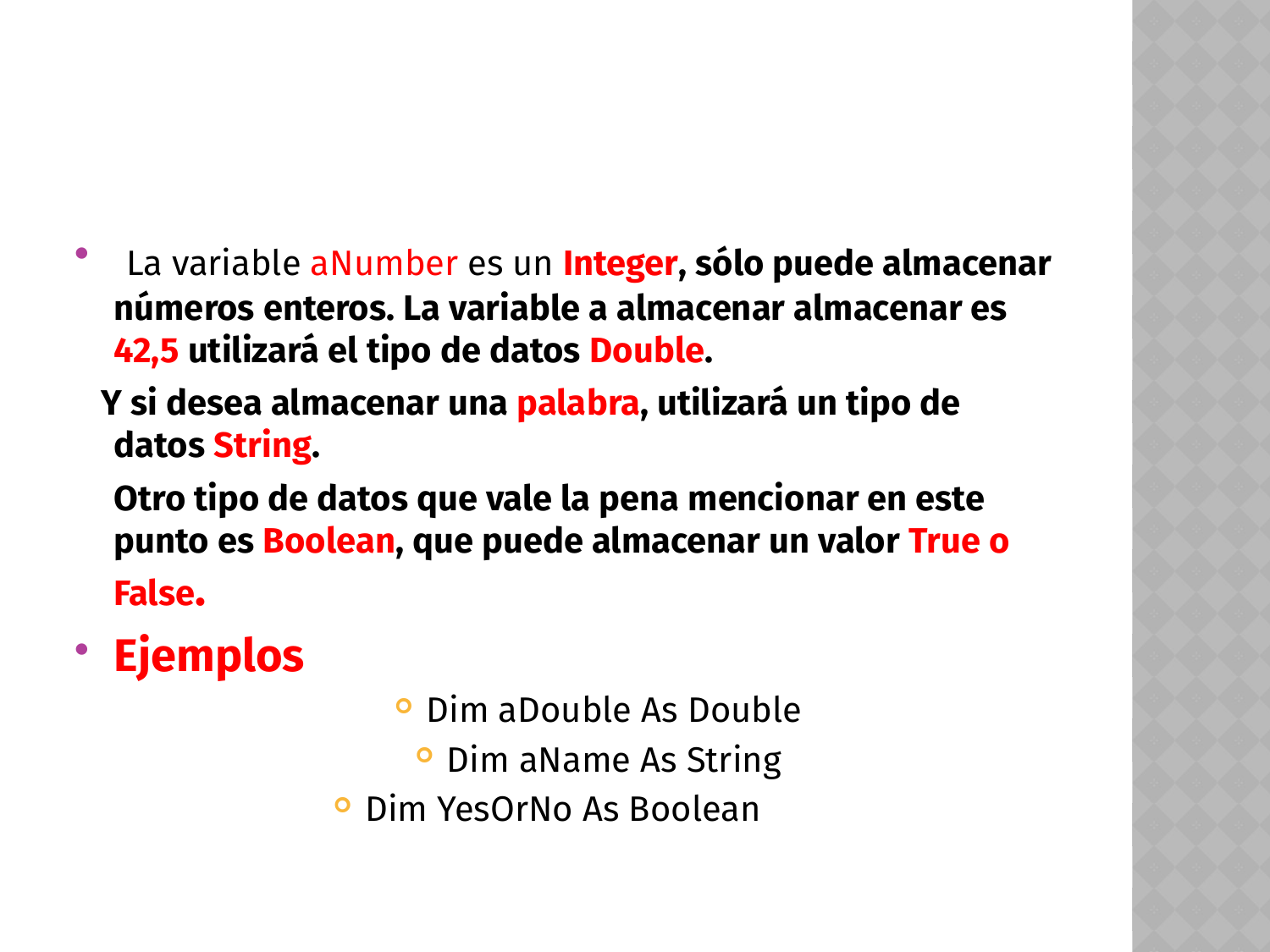

#
 La variable aNumber es un Integer, sólo puede almacenar números enteros. La variable a almacenar almacenar es  42,5 utilizará el tipo de datos Double.
   Y si desea almacenar una palabra, utilizará un tipo de datos String.
	Otro tipo de datos que vale la pena mencionar en este punto es Boolean, que puede almacenar un valor True o False.
Ejemplos
Dim aDouble As Double
Dim aName As String
Dim YesOrNo As Boolean